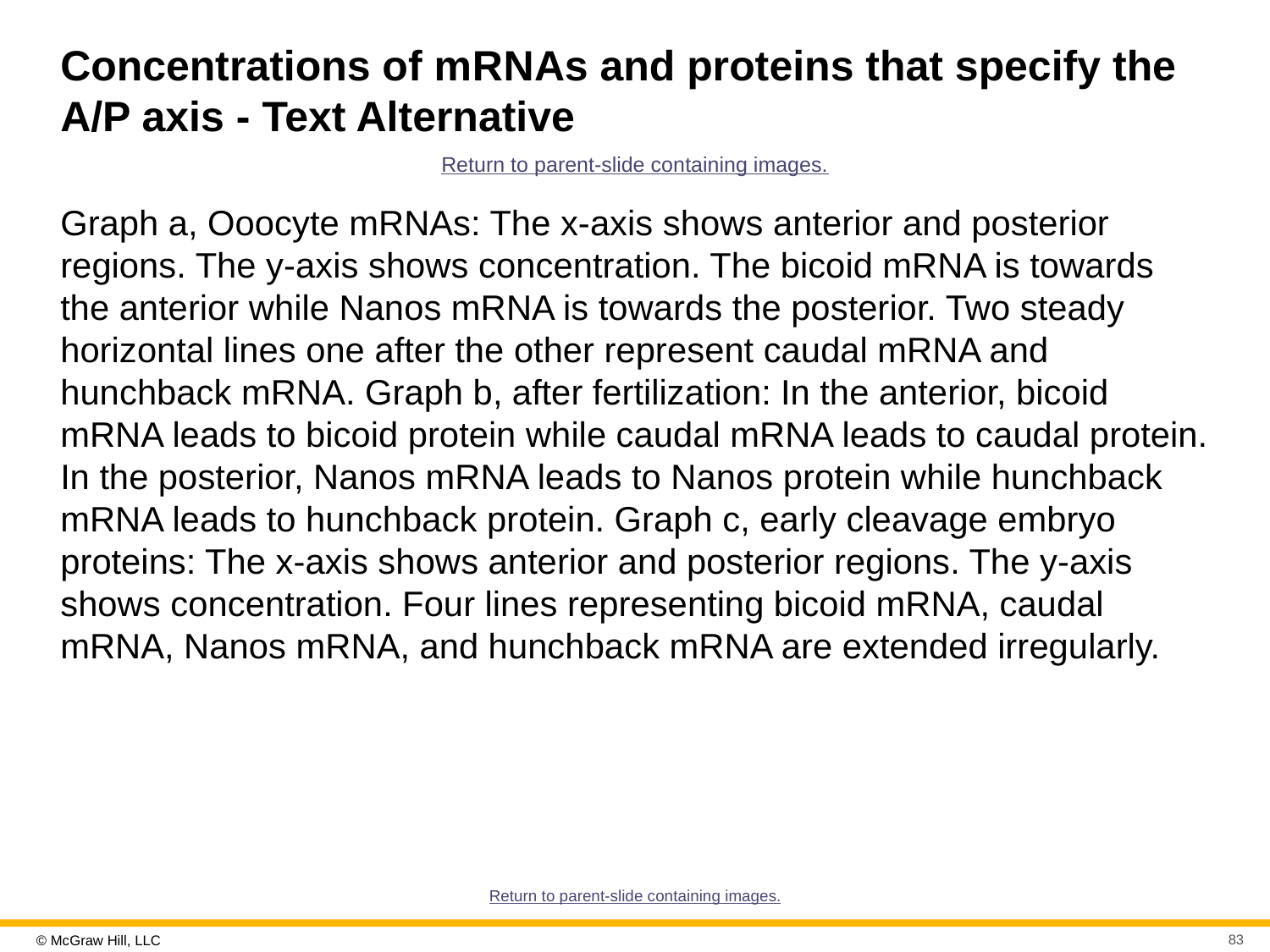

# Concentrations of m R N As and proteins that specify the A/P axis - Text Alternative
Return to parent-slide containing images.
Graph a, Ooocyte mRNAs: The x-axis shows anterior and posterior regions. The y-axis shows concentration. The bicoid mRNA is towards the anterior while Nanos mRNA is towards the posterior. Two steady horizontal lines one after the other represent caudal mRNA and hunchback mRNA. Graph b, after fertilization: In the anterior, bicoid mRNA leads to bicoid protein while caudal mRNA leads to caudal protein. In the posterior, Nanos mRNA leads to Nanos protein while hunchback mRNA leads to hunchback protein. Graph c, early cleavage embryo proteins: The x-axis shows anterior and posterior regions. The y-axis shows concentration. Four lines representing bicoid mRNA, caudal mRNA, Nanos mRNA, and hunchback mRNA are extended irregularly.
Return to parent-slide containing images.
83